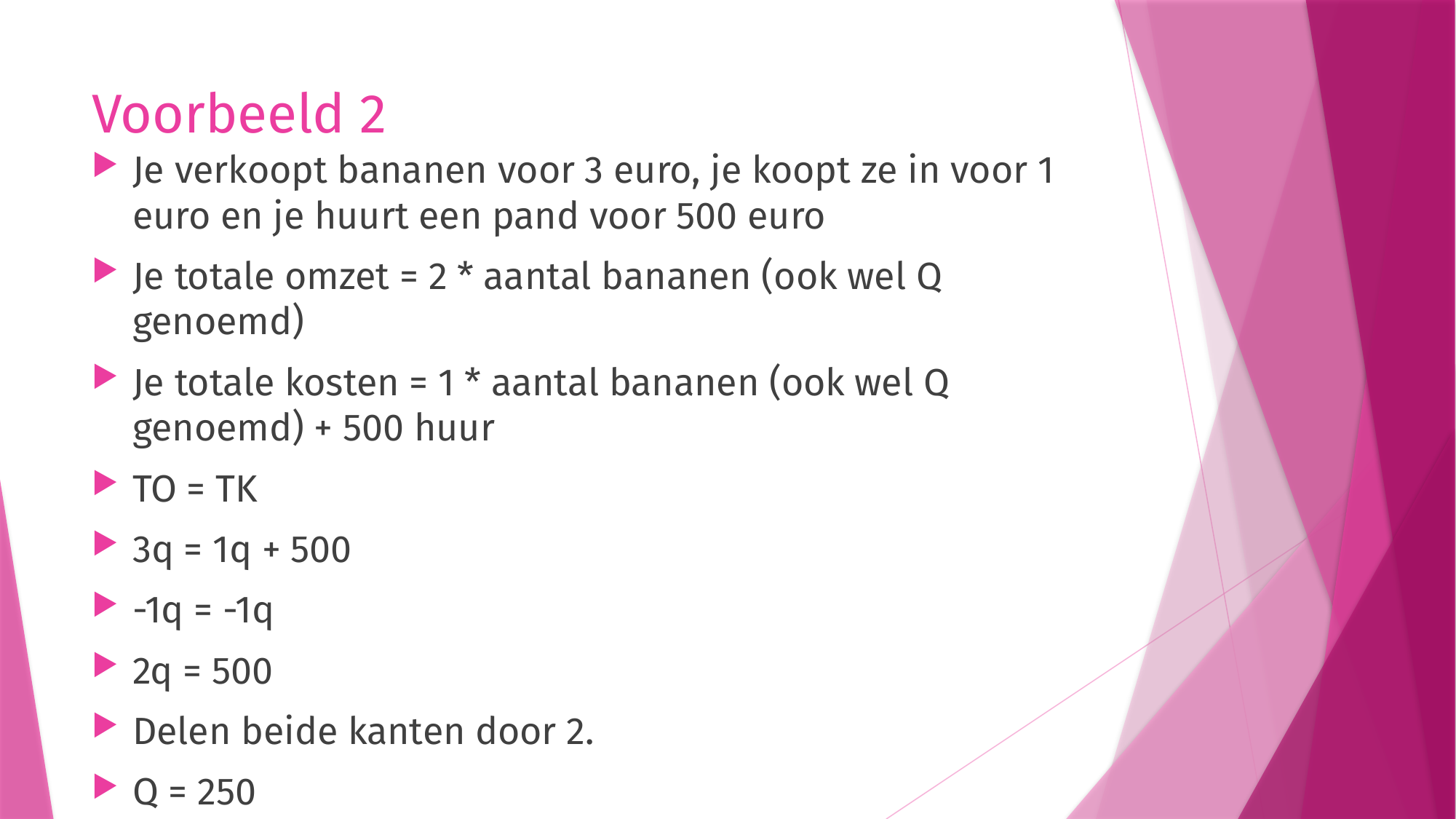

# Voorbeeld 2
Je verkoopt bananen voor 3 euro, je koopt ze in voor 1 euro en je huurt een pand voor 500 euro
Je totale omzet = 2 * aantal bananen (ook wel Q genoemd)
Je totale kosten = 1 * aantal bananen (ook wel Q genoemd) + 500 huur
TO = TK
3q = 1q + 500
-1q = -1q
2q = 500
Delen beide kanten door 2.
Q = 250